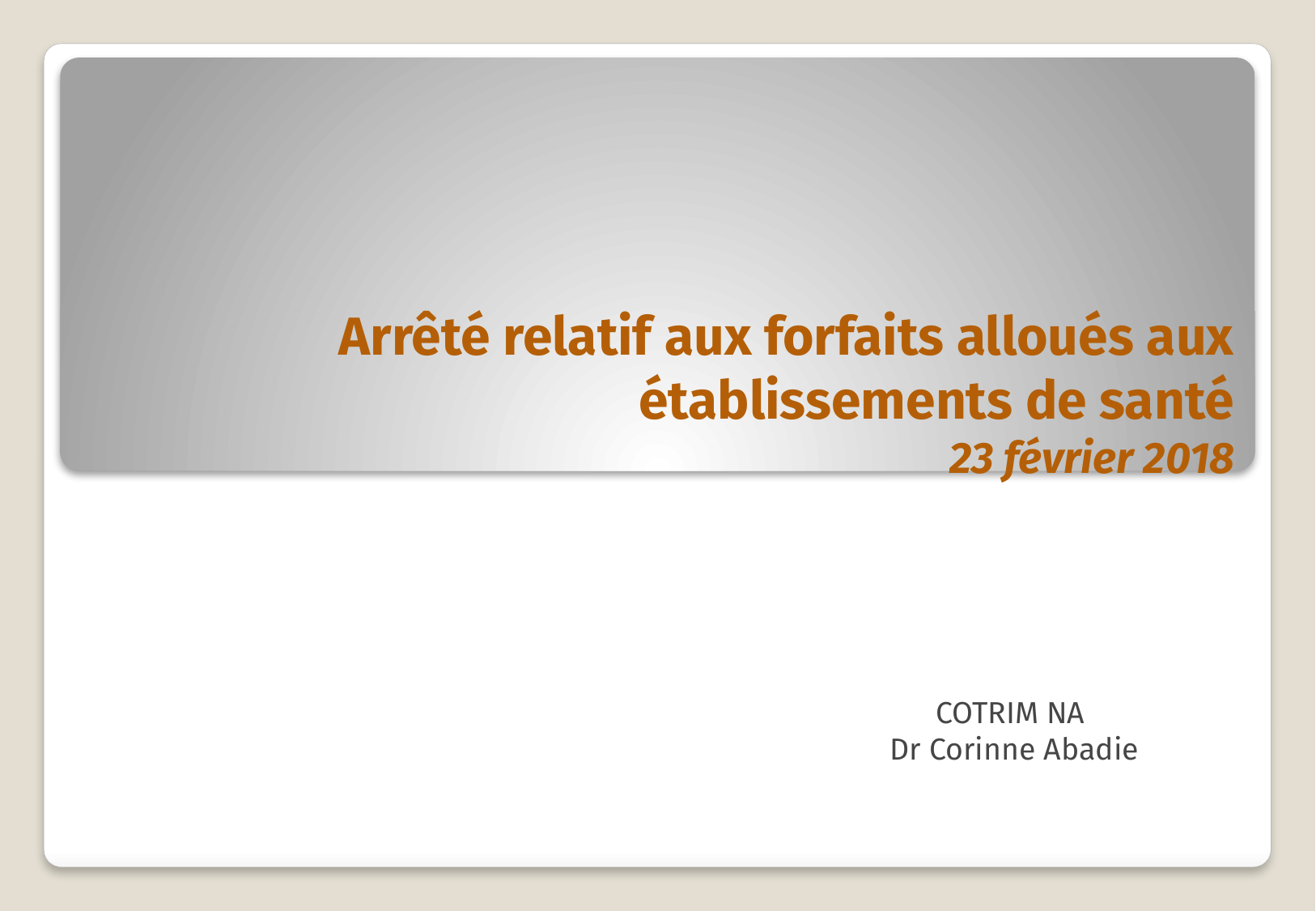

# Arrêté relatif aux forfaits alloués aux établissements de santé 23 février 2018
COTRIM NA
 Dr Corinne Abadie